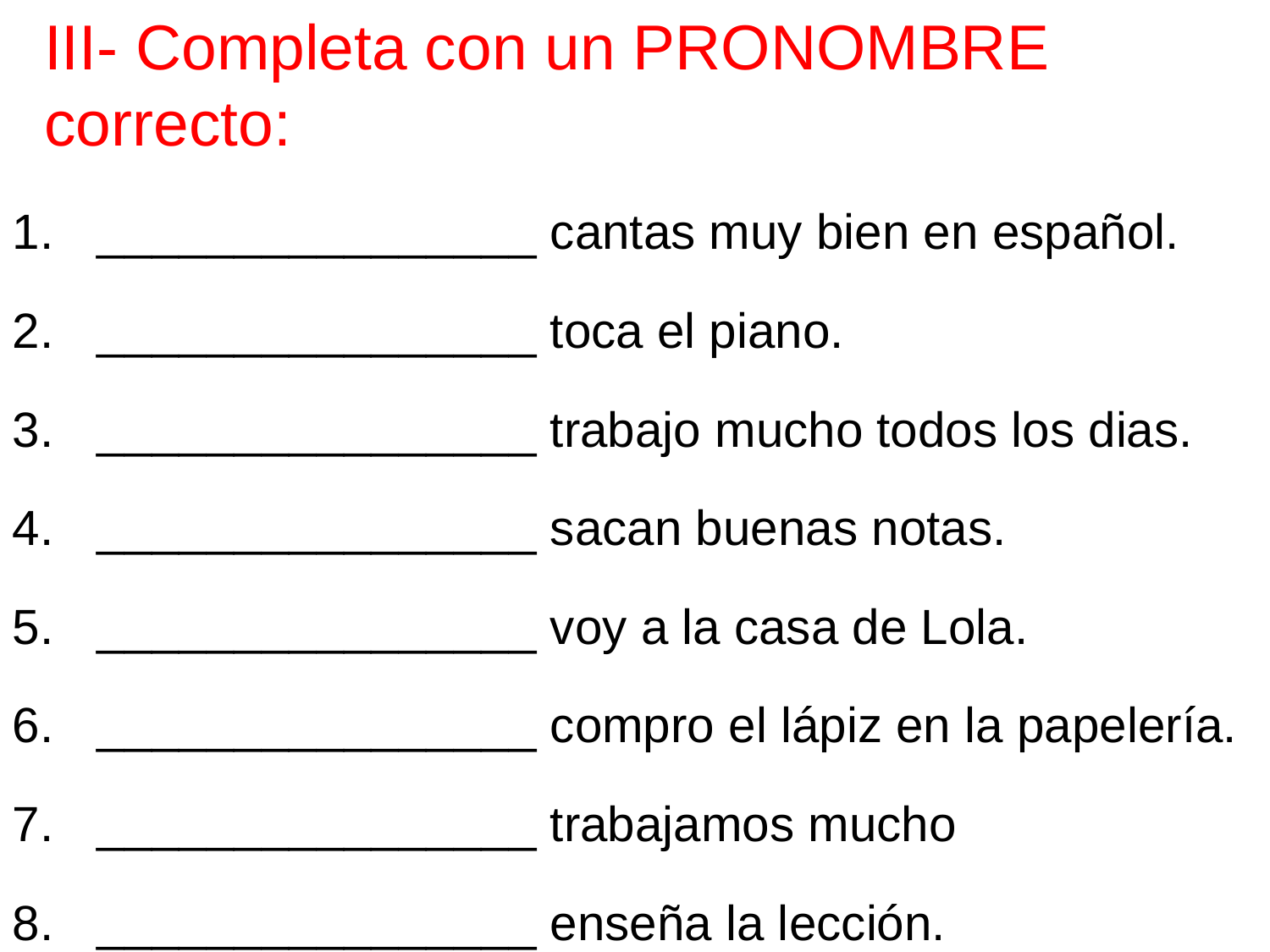

III- Completa con un PRONOMBRE correcto:

________________ cantas muy bien en español.
________________ toca el piano.
________________ trabajo mucho todos los dias.
________________ sacan buenas notas.
________________ voy a la casa de Lola.
________________ compro el lápiz en la papelería.
________________ trabajamos mucho
________________ enseña la lección.